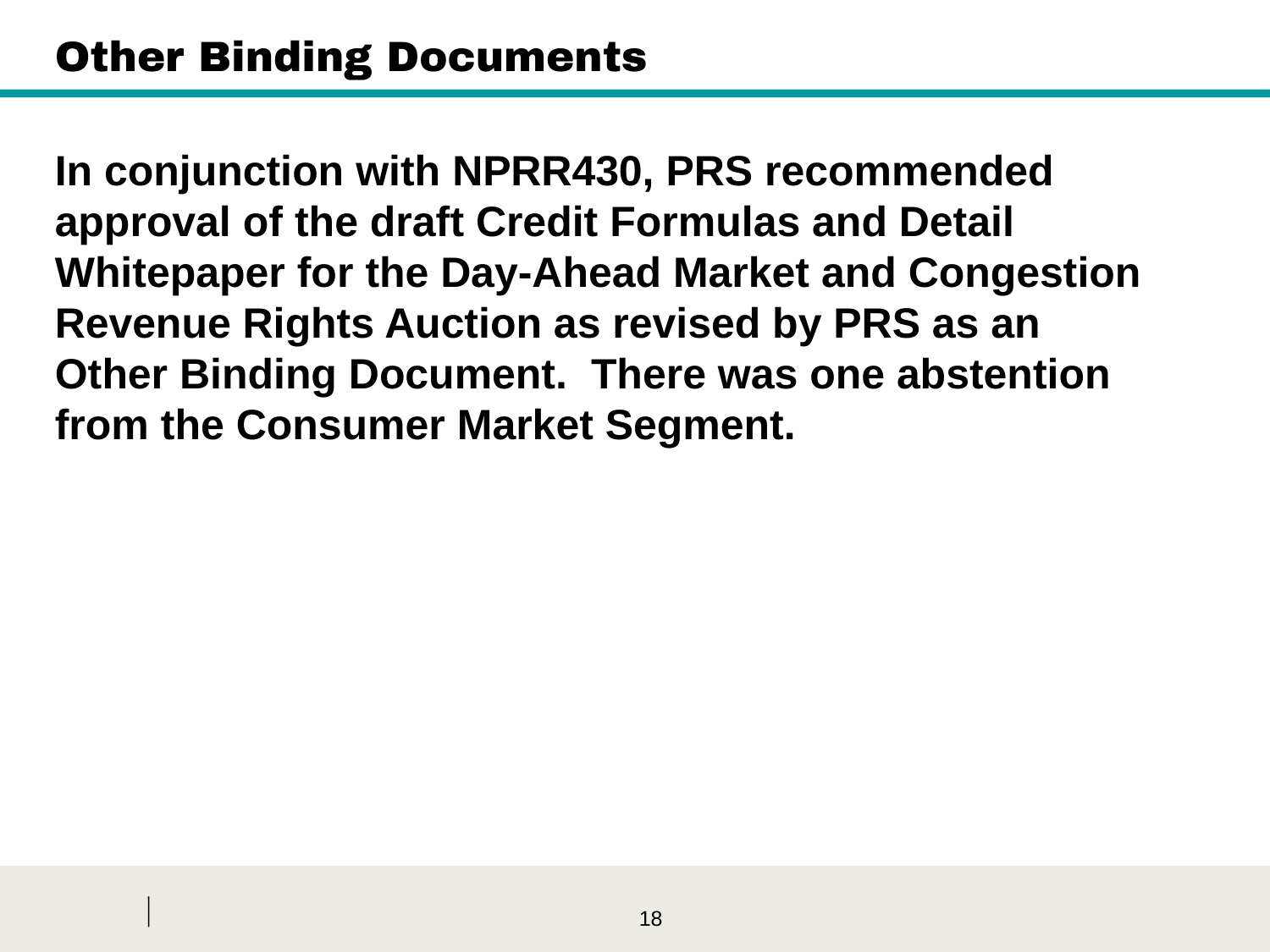

Other Binding Documents
In conjunction with NPRR430, PRS recommended approval of the draft Credit Formulas and Detail Whitepaper for the Day-Ahead Market and Congestion Revenue Rights Auction as revised by PRS as an Other Binding Document.  There was one abstention from the Consumer Market Segment.